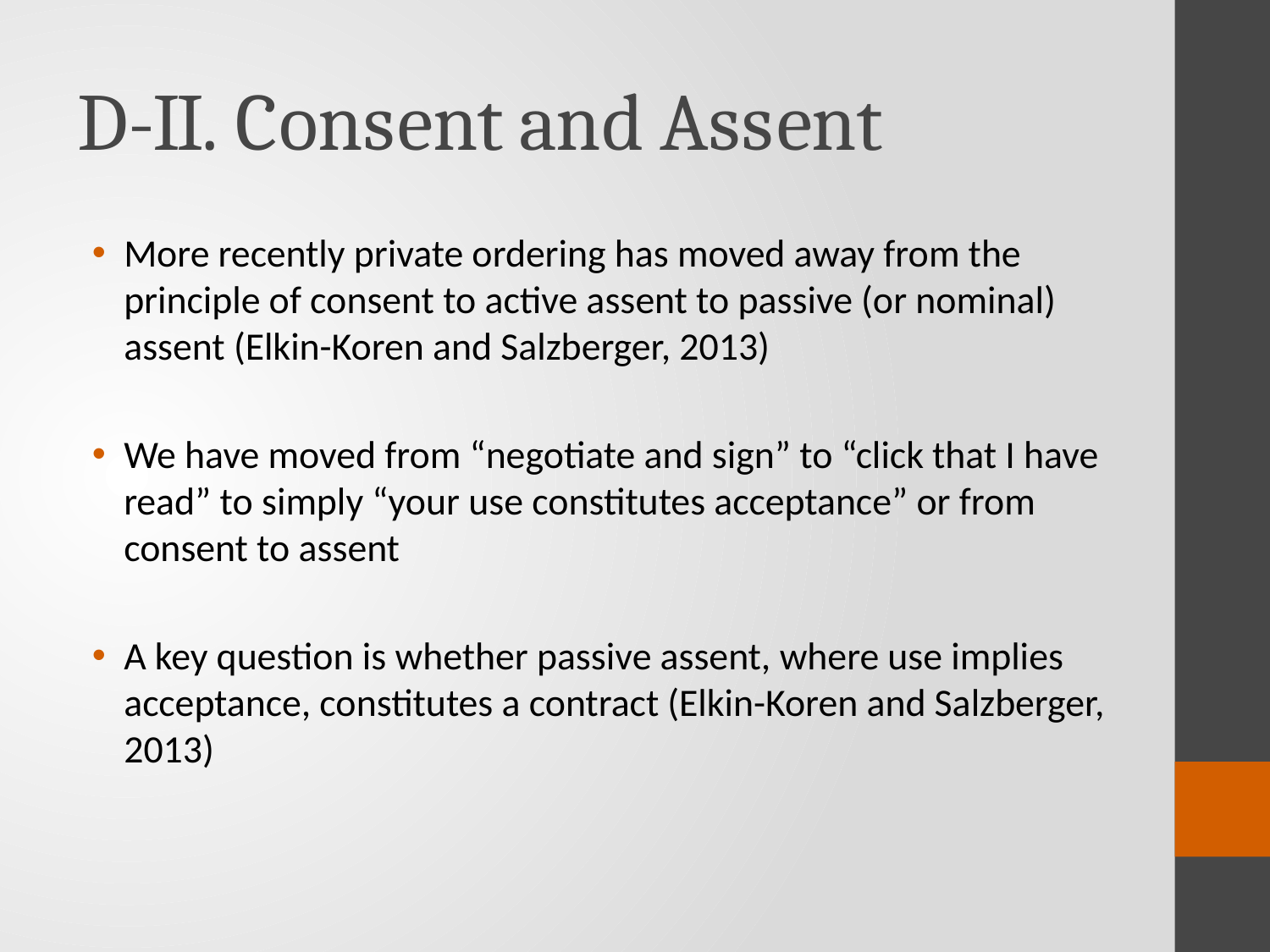

# D-II. Consent and Assent
More recently private ordering has moved away from the principle of consent to active assent to passive (or nominal) assent (Elkin-Koren and Salzberger, 2013)

We have moved from “negotiate and sign” to “click that I have read” to simply “your use constitutes acceptance” or from consent to assent

A key question is whether passive assent, where use implies acceptance, constitutes a contract (Elkin-Koren and Salzberger, 2013)